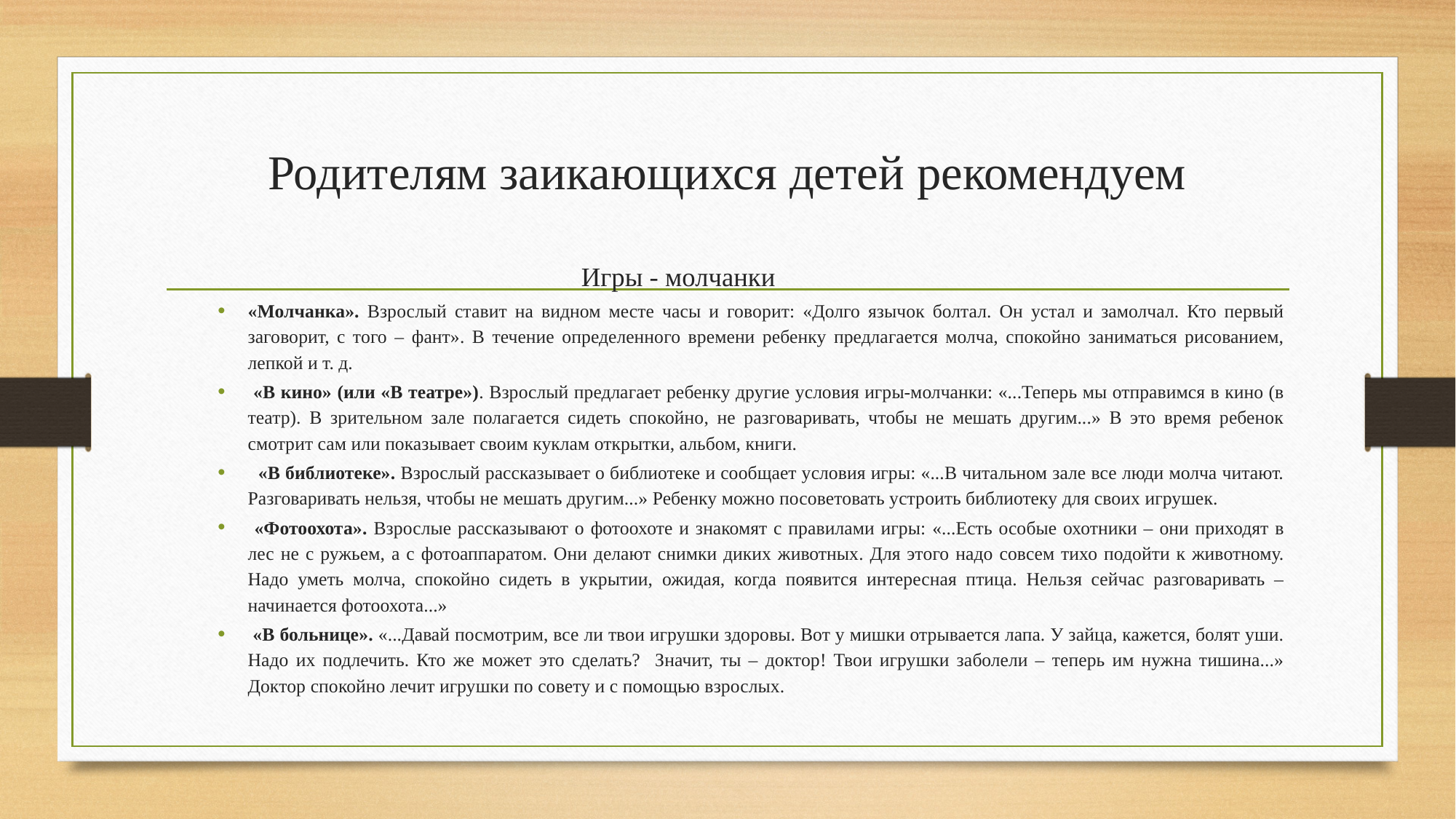

# Родителям заикающихся детей рекомендуем

                                                      Игры - молчанки
«Молчанка». Взрослый ставит на видном месте часы и говорит: «Долго язычок болтал. Он устал и замолчал. Кто первый заговорит, с того – фант». В течение определенного времени ребенку предлагается молча, спокойно заниматься рисованием, лепкой и т. д.
 «В кино» (или «В театре»). Взрослый предлагает ребенку другие условия игры-молчанки: «...Теперь мы отправимся в кино (в театр). В зрительном зале полагается сидеть спокойно, не разговаривать, чтобы не мешать другим...» В это время ребенок смотрит сам или показывает своим куклам открытки, альбом, книги.
  «В библиотеке». Взрослый рассказывает о библиотеке и сообщает условия игры: «...В читальном зале все люди молча читают. Разговаривать нельзя, чтобы не мешать другим...» Ребенку можно посоветовать устроить библиотеку для своих игрушек.
 «Фотоохота». Взрослые рассказывают о фотоохоте и знакомят с правилами игры: «...Есть особые охотники – они приходят в лес не с ружьем, а с фотоаппаратом. Они делают снимки диких животных. Для этого надо совсем тихо подойти к животному. Надо уметь молча, спокойно сидеть в укрытии, ожидая, когда появится интересная птица. Нельзя сейчас разговаривать – начинается фотоохота...»
 «В больнице». «...Давай посмотрим, все ли твои игрушки здоровы. Вот у мишки отрывается лапа. У зайца, кажется, болят уши. Надо их подлечить. Кто же может это сделать?  Значит, ты – доктор! Твои игрушки заболели – теперь им нужна тишина...» Доктор спокойно лечит игрушки по совету и с помощью взрослых.